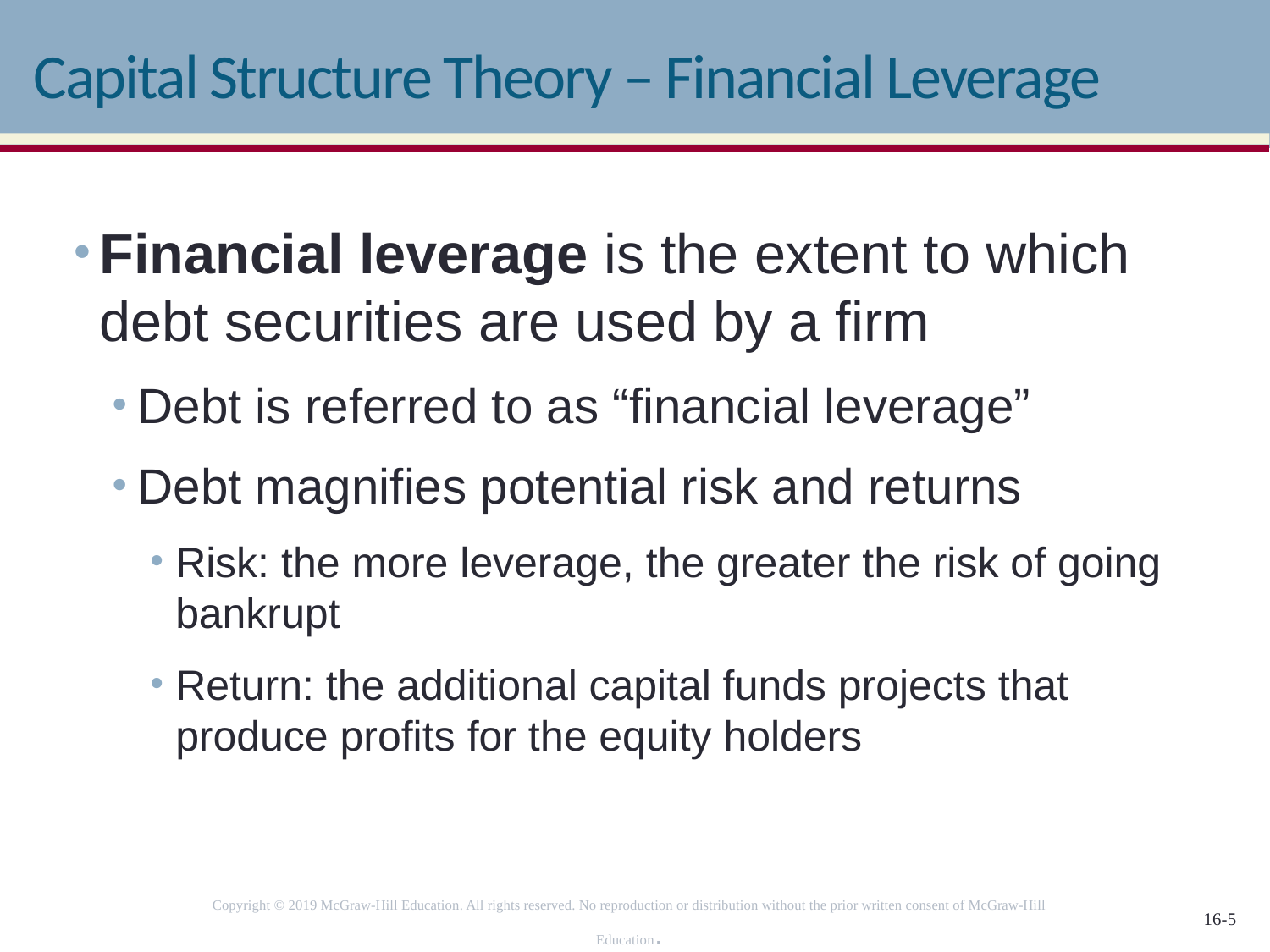

# Capital Structure Theory – Financial Leverage
Financial leverage is the extent to which debt securities are used by a firm
Debt is referred to as “financial leverage”
Debt magnifies potential risk and returns
Risk: the more leverage, the greater the risk of going bankrupt
Return: the additional capital funds projects that produce profits for the equity holders
Copyright © 2019 McGraw-Hill Education. All rights reserved. No reproduction or distribution without the prior written consent of McGraw-Hill Education.